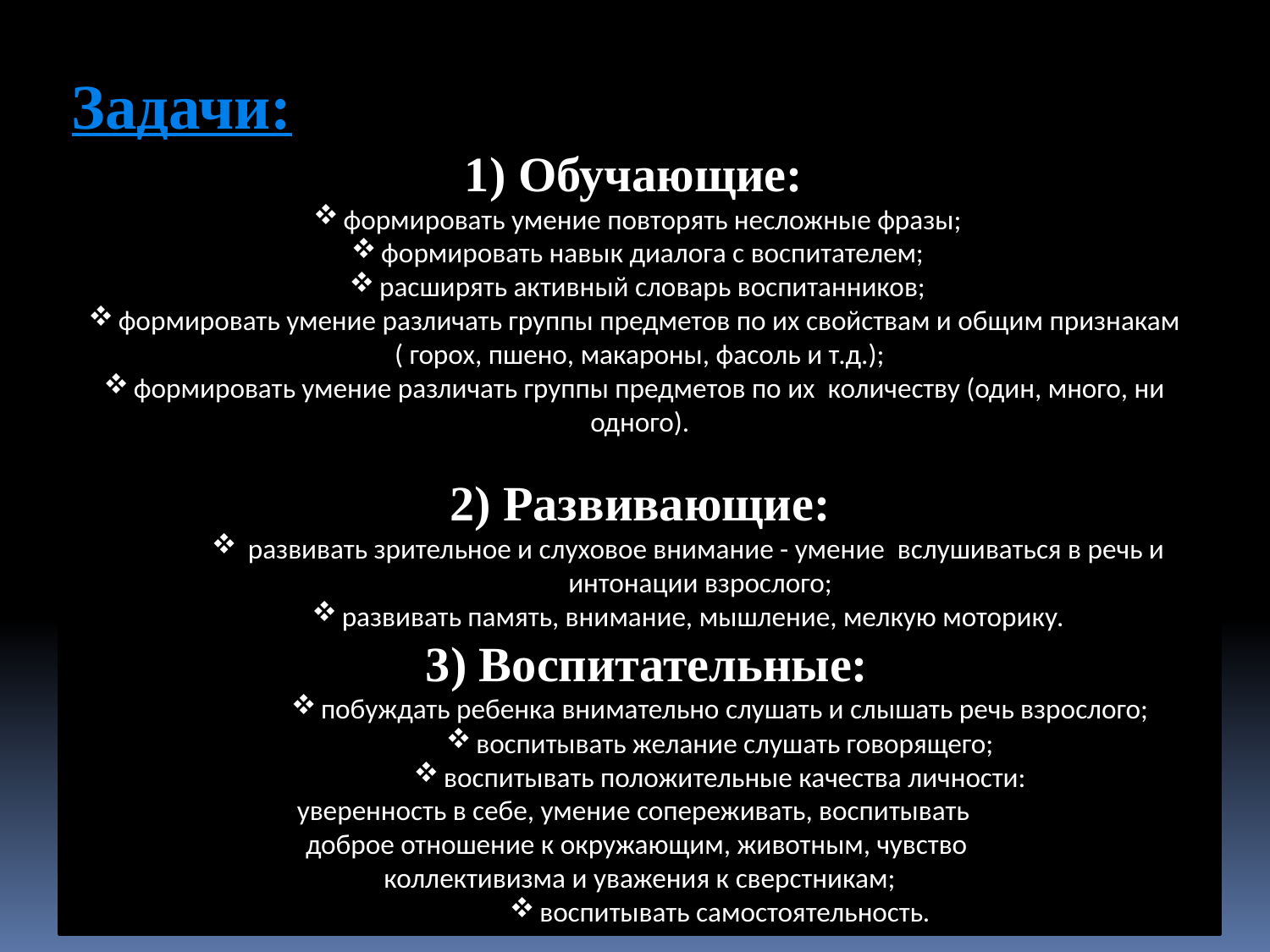

Задачи:
1) Обучающие:
формировать умение повторять несложные фразы;
формировать навык диалога с воспитателем;
расширять активный словарь воспитанников;
формировать умение различать группы предметов по их свойствам и общим признакам
( горох, пшено, макароны, фасоль и т.д.);
формировать умение различать группы предметов по их  количеству (один, много, ни  одного).

2) Развивающие:
 развивать зрительное и слуховое внимание - умение  вслушиваться в речь и интонации взрослого;
развивать память, внимание, мышление, мелкую моторику.
     3) Воспитательные:
побуждать ребенка внимательно слушать и слышать речь взрослого;
воспитывать желание слушать говорящего;
воспитывать положительные качества личности:
уверенность в себе, умение сопереживать, воспитывать
доброе отношение к окружающим, животным, чувство
коллективизма и уважения к сверстникам;
воспитывать самостоятельность.